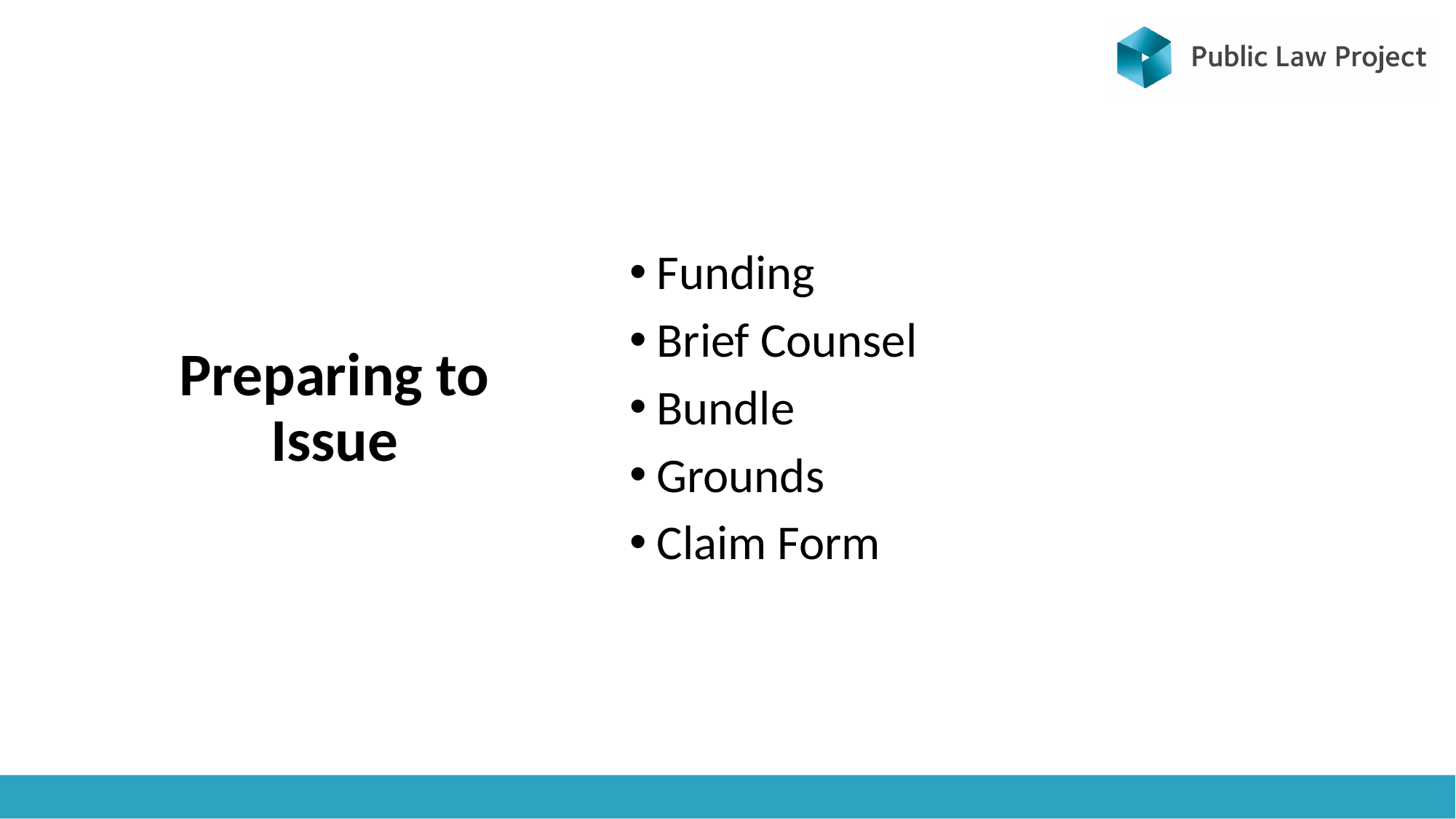

# Preparing to Issue
Funding
Brief Counsel
Bundle
Grounds
Claim Form